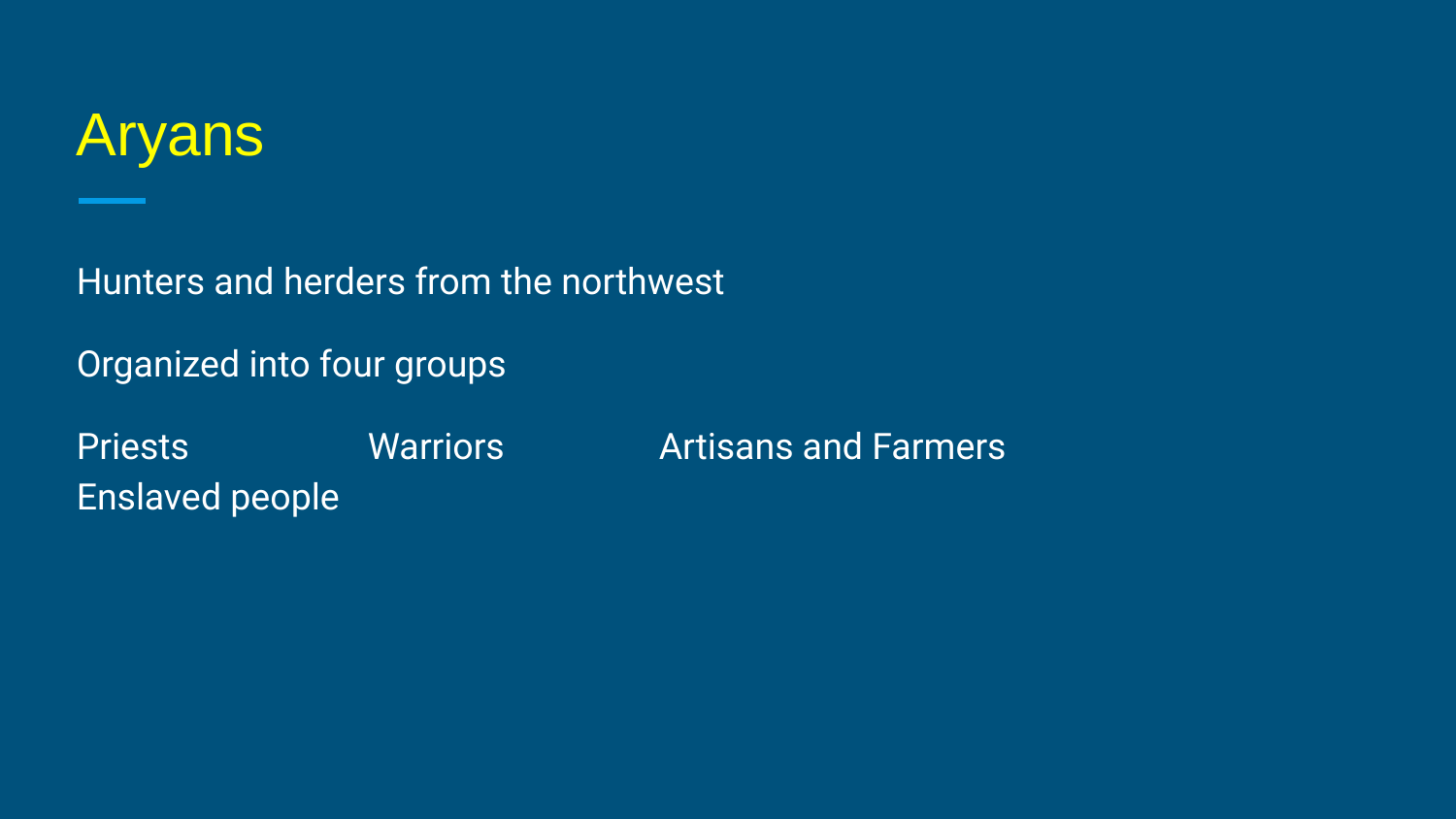

# Aryans
Hunters and herders from the northwest
Organized into four groups
Priests		Warriors		Artisans and Farmers		Enslaved people